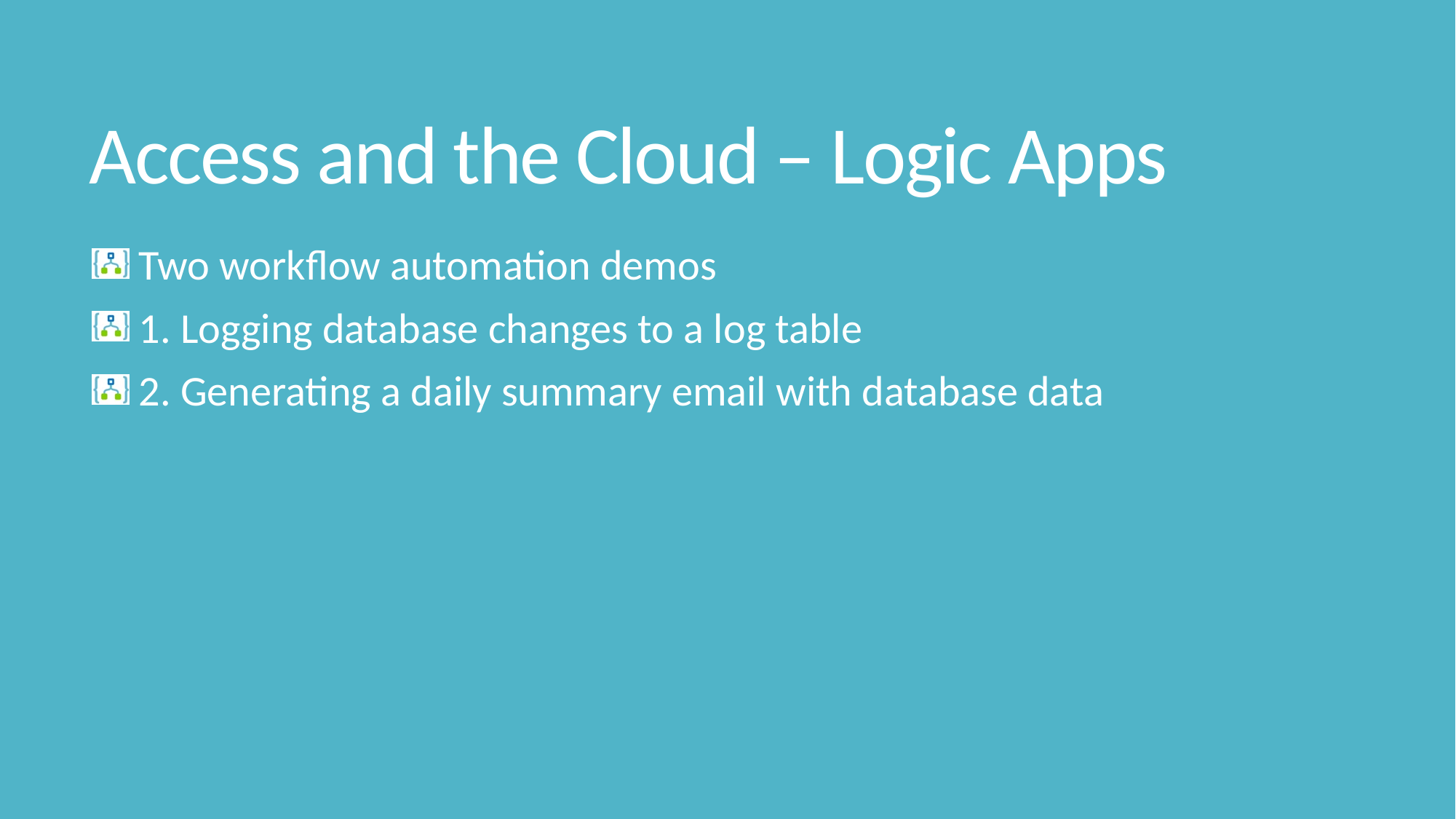

# Access and the Cloud – Logic Apps
 Two workflow automation demos
 1. Logging database changes to a log table
 2. Generating a daily summary email with database data